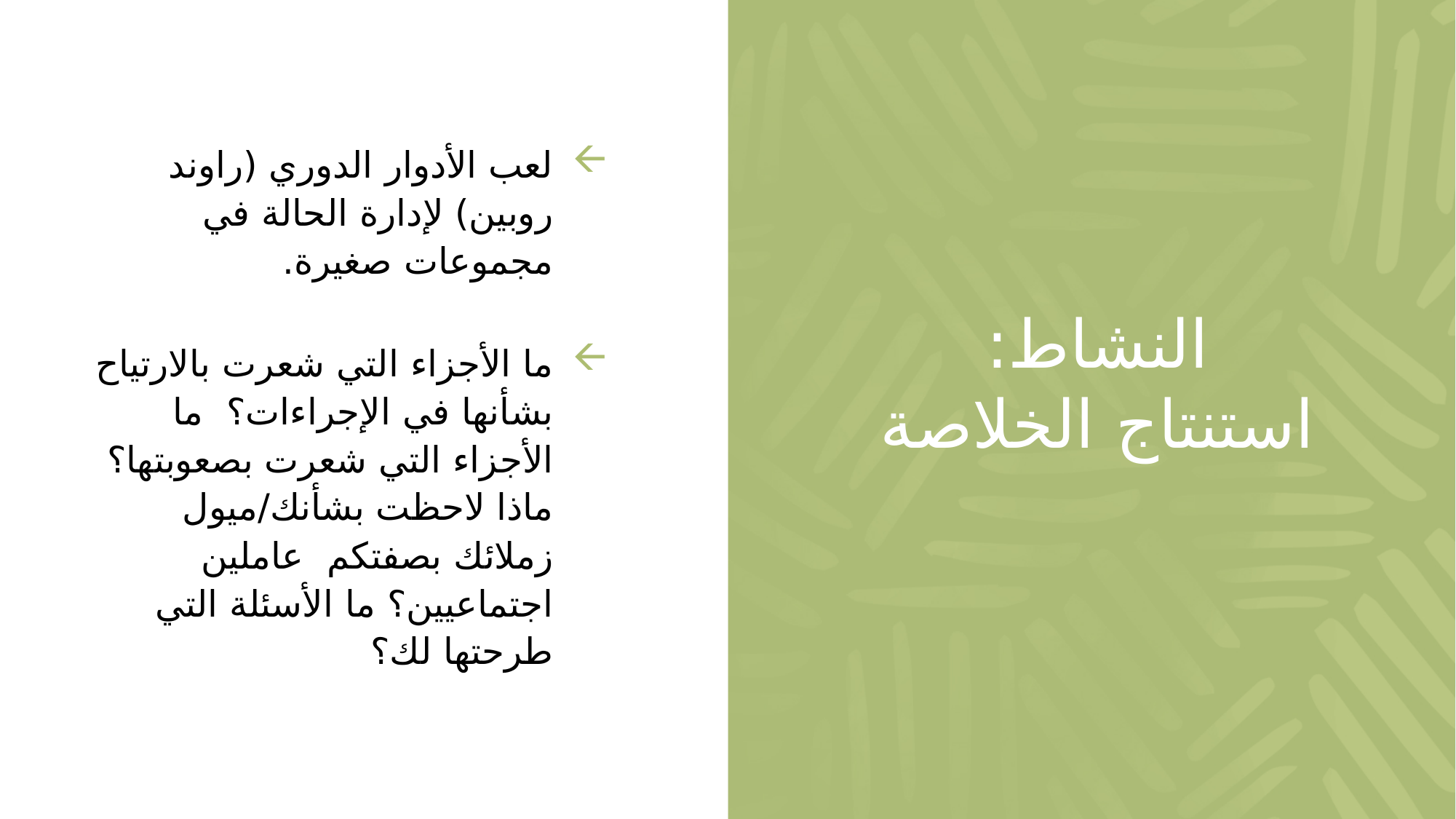

لعب الأدوار الدوري (راوند روبين) لإدارة الحالة في مجموعات صغيرة.
ما الأجزاء التي شعرت بالارتياح بشأنها في الإجراءات؟  ما الأجزاء التي شعرت بصعوبتها؟ ماذا لاحظت بشأنك/ميول زملائك بصفتكم  عاملين اجتماعيين؟ ما الأسئلة التي طرحتها لك؟
# النشاط: استنتاج الخلاصة